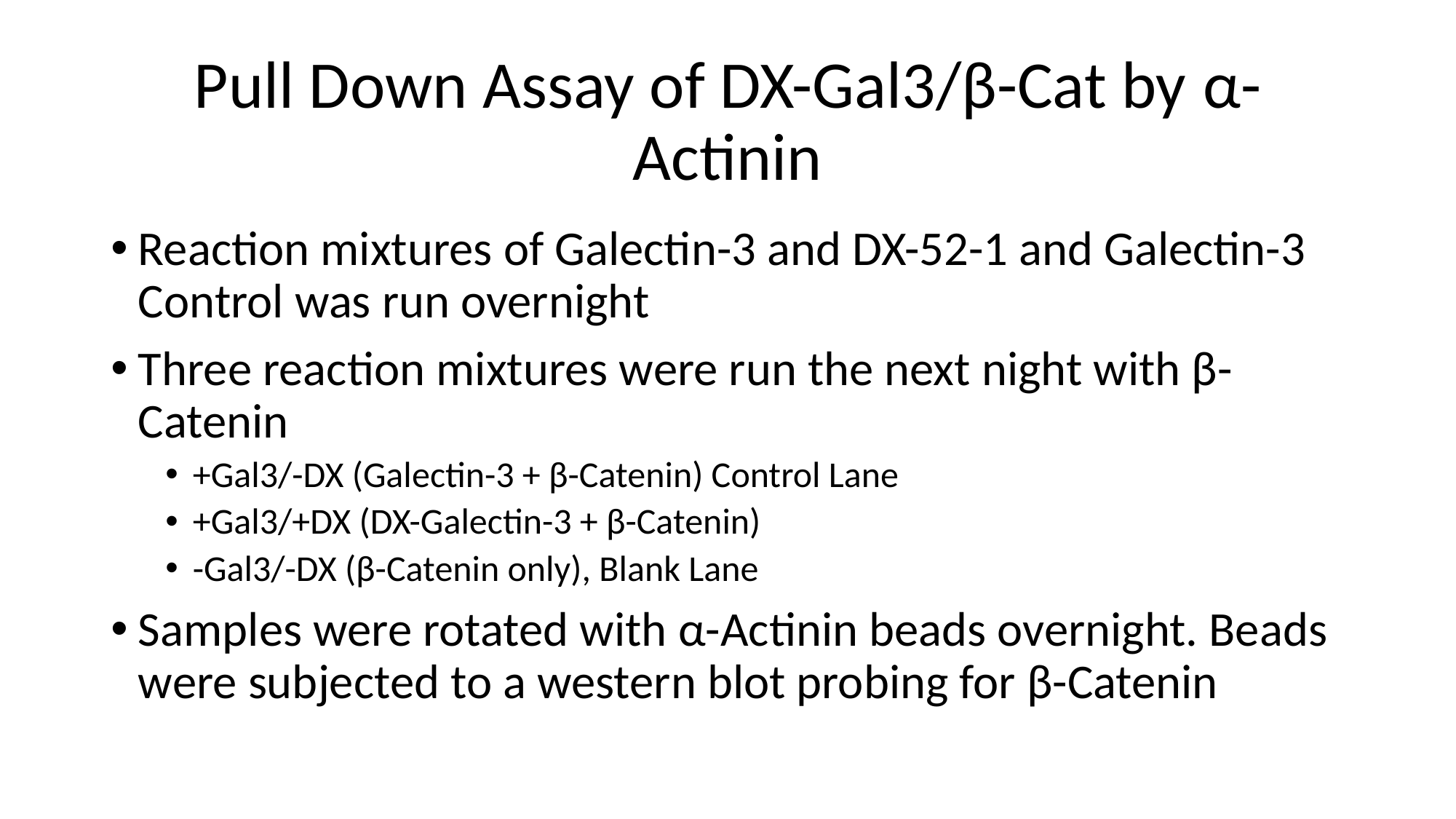

# Pull Down Assay of DX-Gal3/β-Cat by α-Actinin
Reaction mixtures of Galectin-3 and DX-52-1 and Galectin-3 Control was run overnight
Three reaction mixtures were run the next night with β-Catenin
+Gal3/-DX (Galectin-3 + β-Catenin) Control Lane
+Gal3/+DX (DX-Galectin-3 + β-Catenin)
-Gal3/-DX (β-Catenin only), Blank Lane
Samples were rotated with α-Actinin beads overnight. Beads were subjected to a western blot probing for β-Catenin